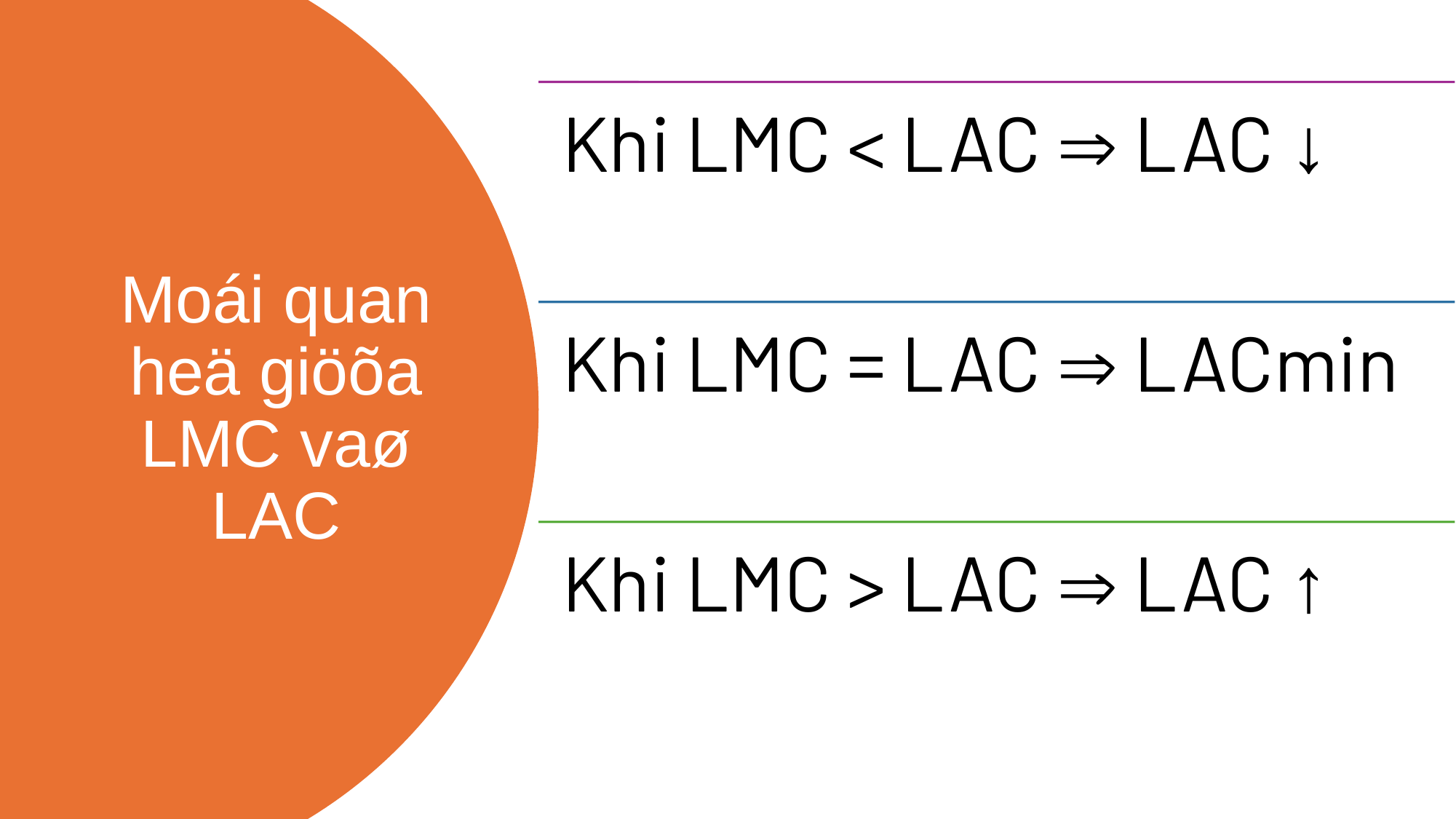

# Moái quan heä giöõa LMC vaø LAC
Khi LMC < LAC ⇒ LAC ↓
Khi LMC = LAC ⇒ LACmin
Khi LMC > LAC ⇒ LAC ↑